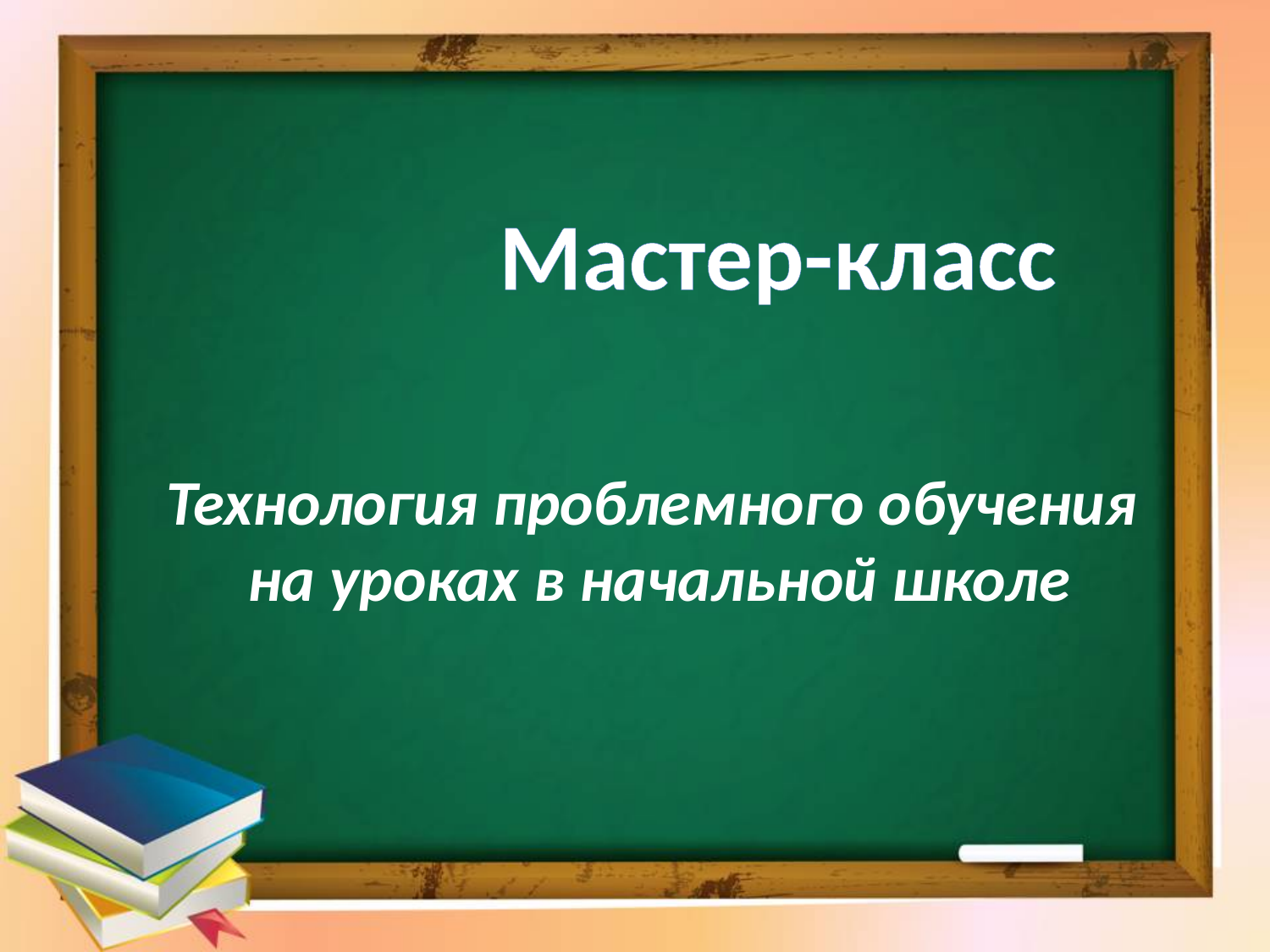

Мастер-класс

Технология проблемного обучения
на уроках в начальной школе